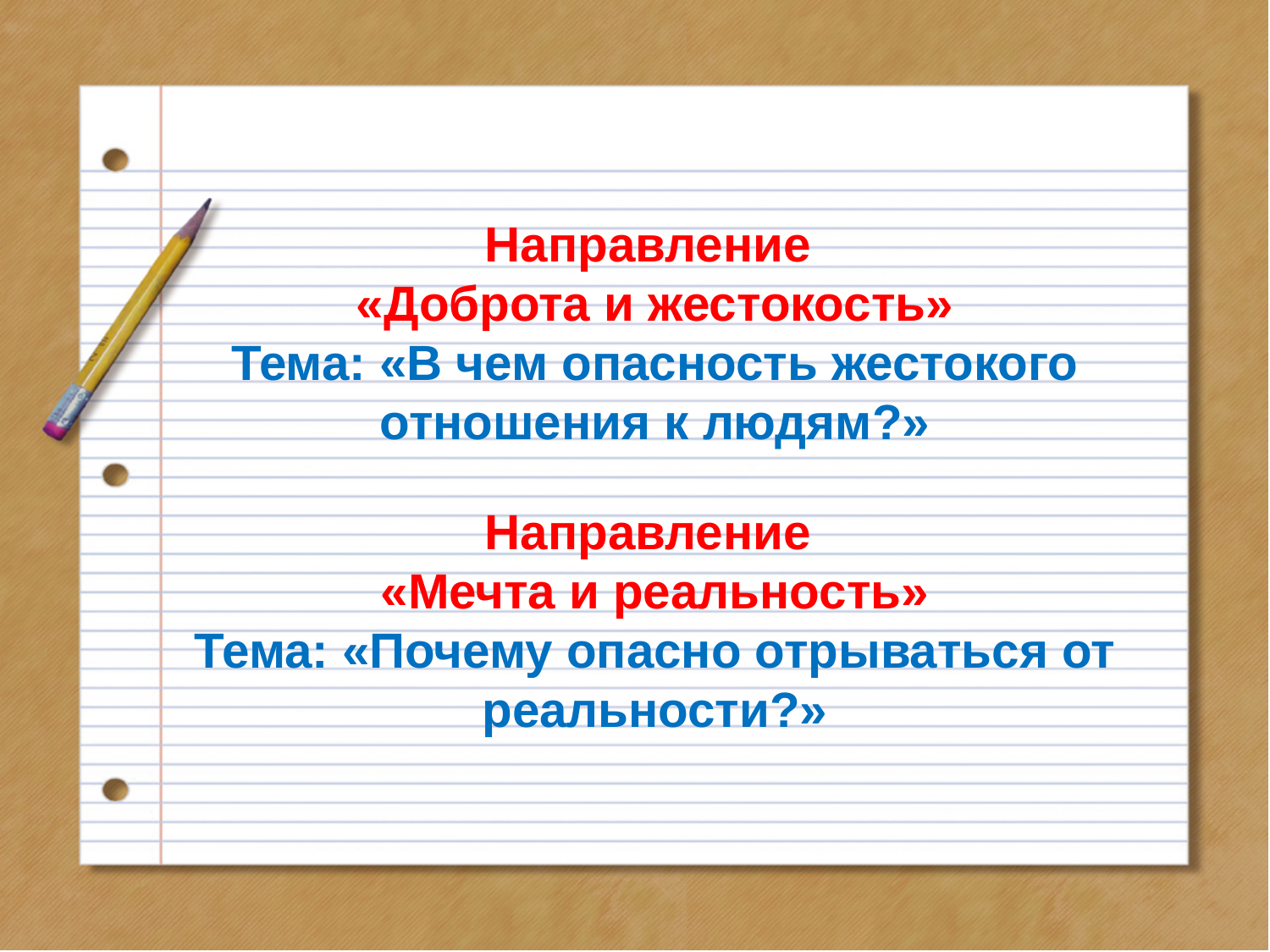

Направление
«Доброта и жестокость»
Тема: «В чем опасность жестокого отношения к людям?»
Направление
«Мечта и реальность»
Тема: «Почему опасно отрываться от реальности?»